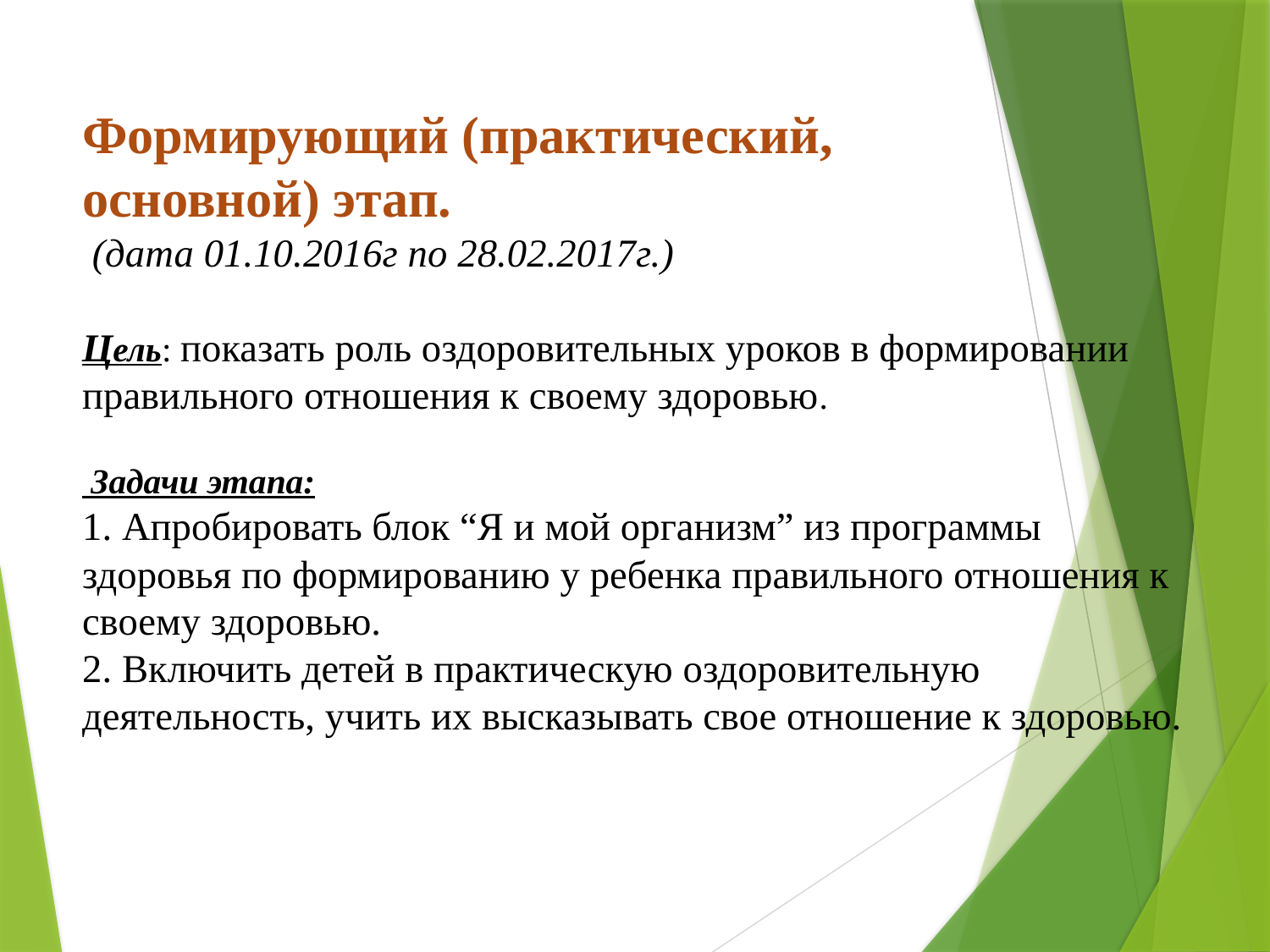

# Формирующий (практический, основной) этап. (дата 01.10.2016г по 28.02.2017г.) Цель: показать роль оздоровительных уроков в формировании правильного отношения к своему здоровью. Задачи этапа: 1. Апробировать блок “Я и мой организм” из программы здоровья по формированию у ребенка правильного отношения к своему здоровью. 2. Включить детей в практическую оздоровительную деятельность, учить их высказывать свое отношение к здоровью.